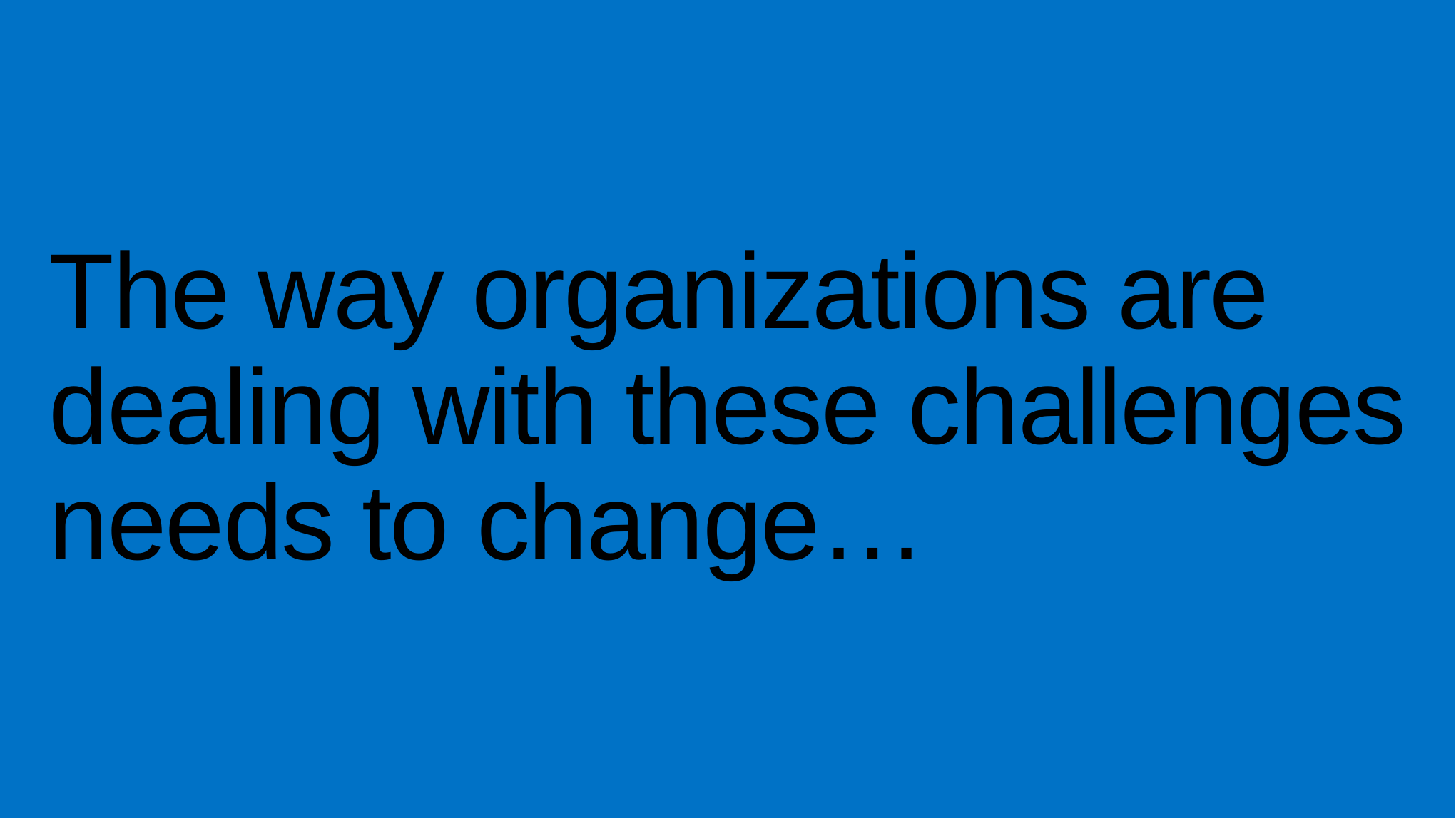

# The way organizations are dealing with these challenges needs to change…